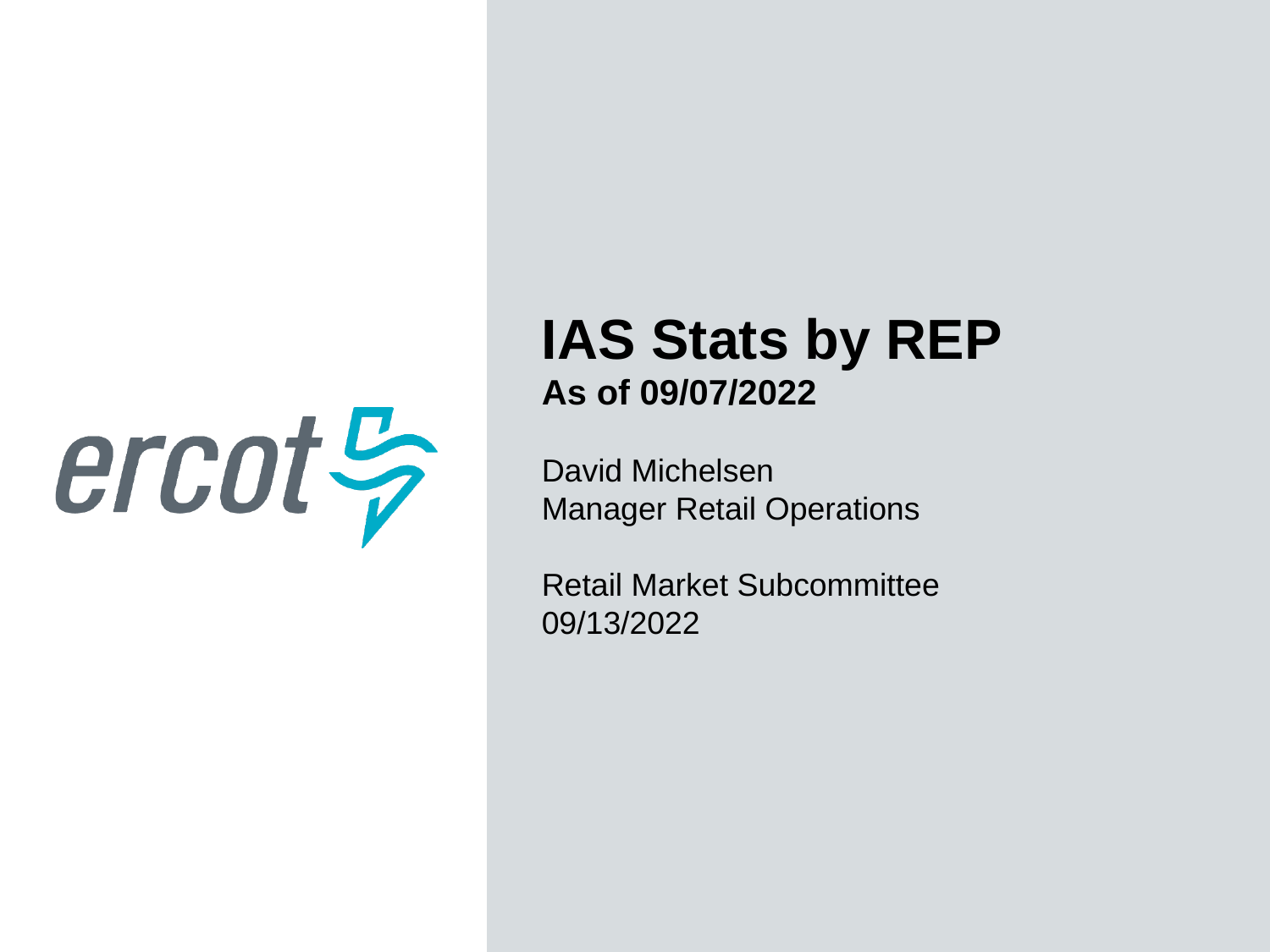

IAS Stats by REP
As of 09/07/2022

David Michelsen
Manager Retail Operations

Retail Market Subcommittee
09/13/2022